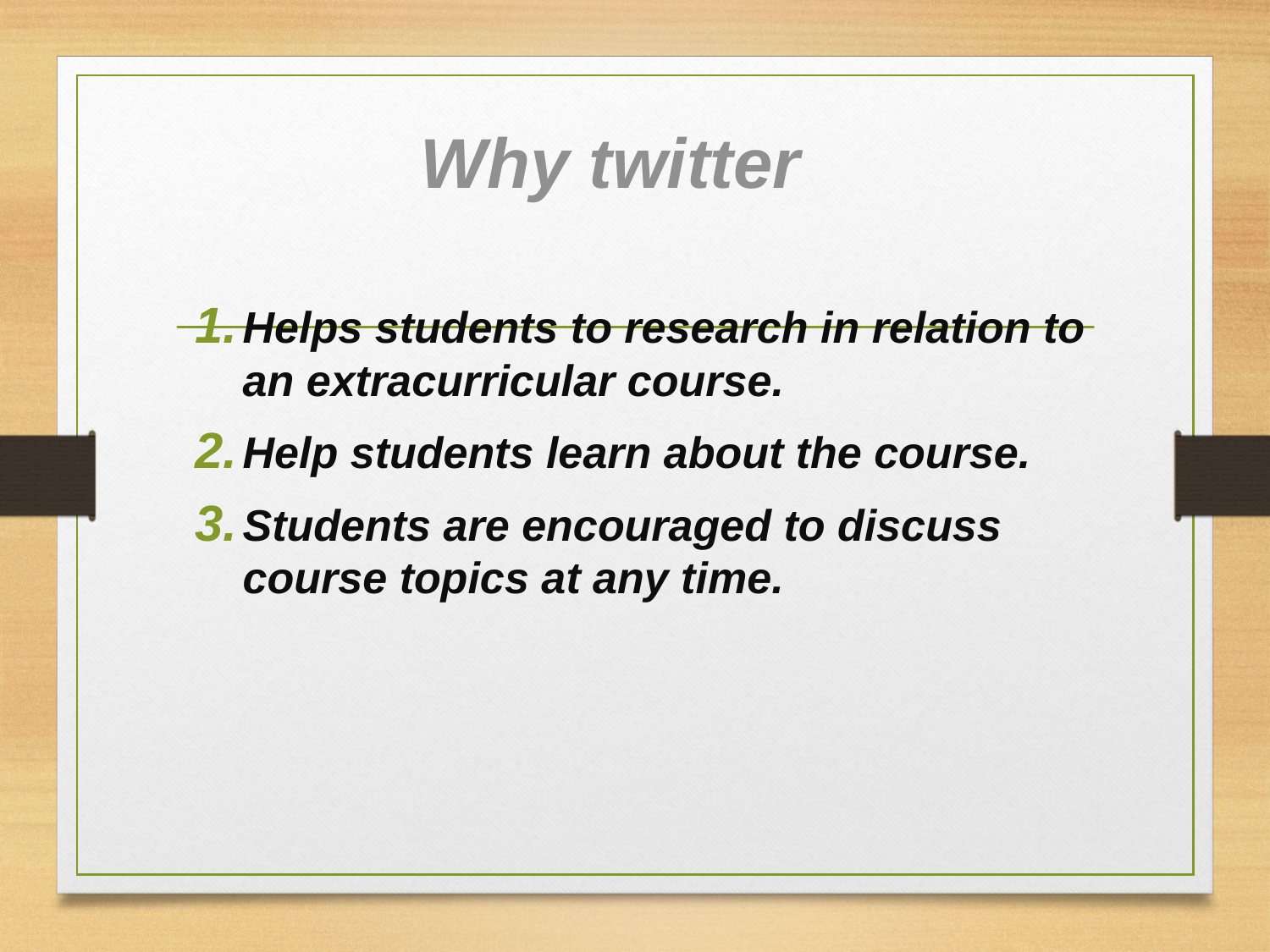

# Why twitter
Helps students to research in relation to an extracurricular course.
Help students learn about the course.
Students are encouraged to discuss course topics at any time.